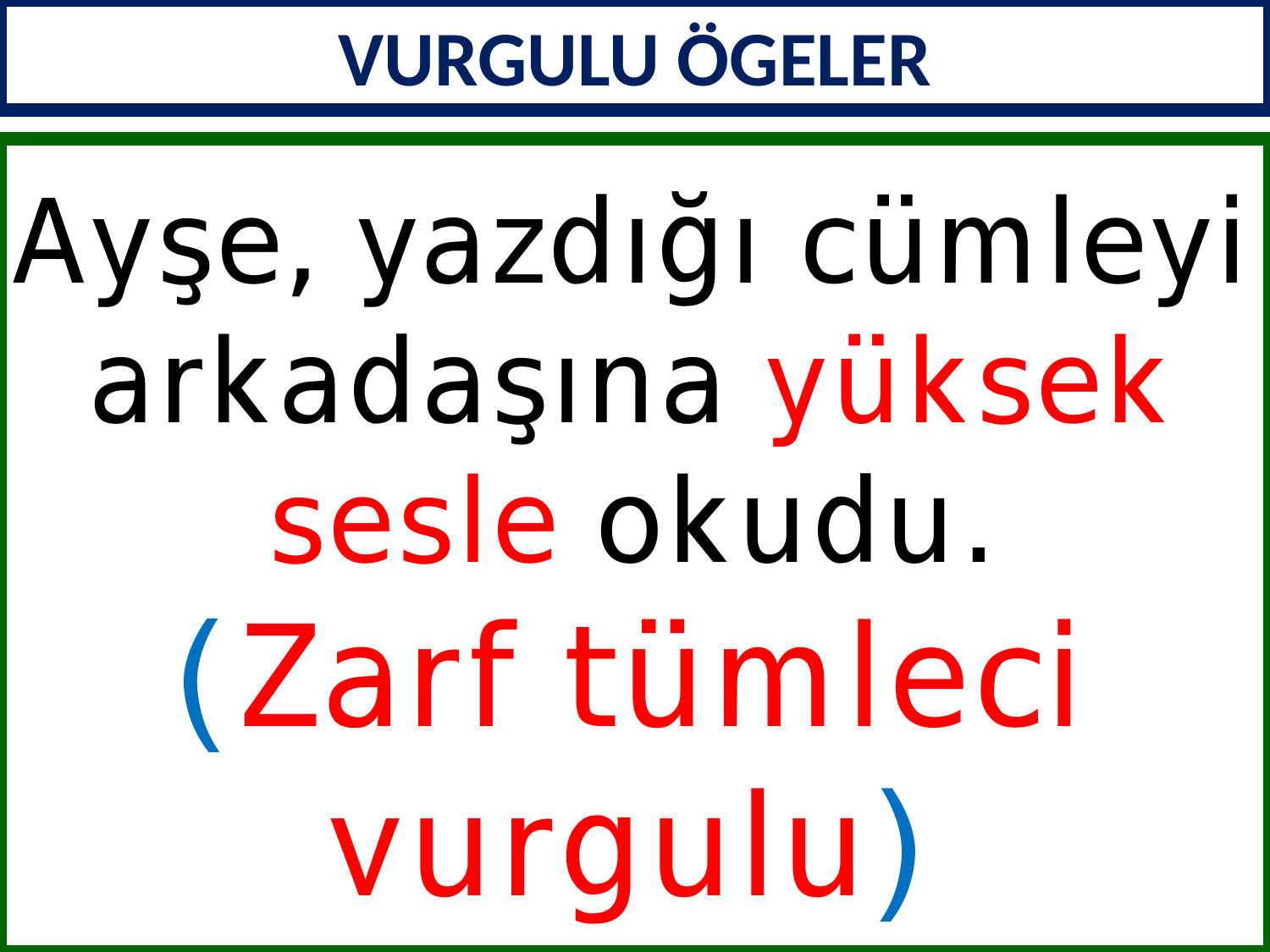

VURGULU ÖGELER
Ayşe, yazdığı cümleyi arkadaşına yüksek sesle okudu.
(Zarf tümleci vurgulu)